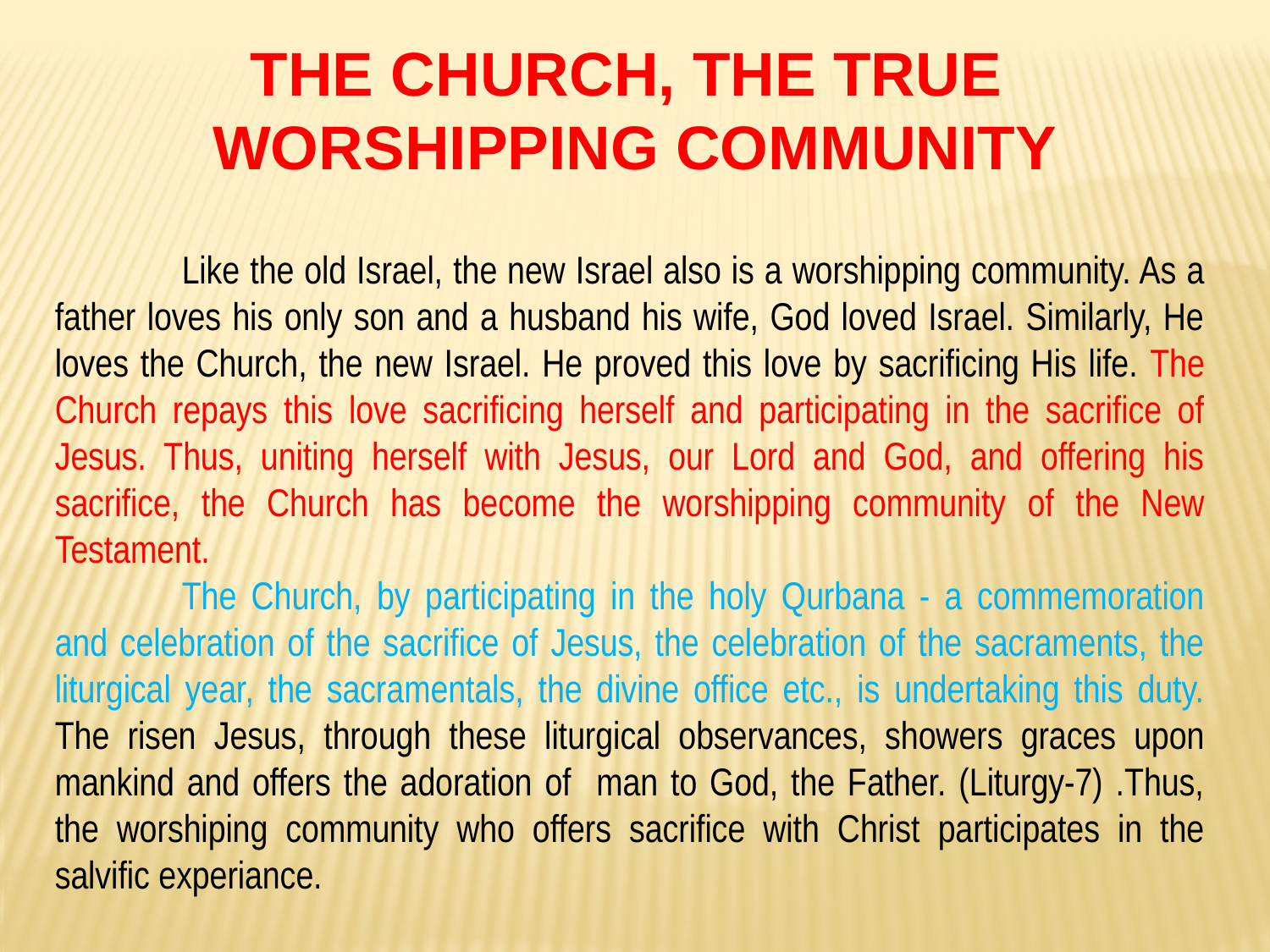

THE CHURCH, THE TRUE
WORSHIPPING COMMUNITY
	Like the old Israel, the new Israel also is a worshipping community. As a father loves his only son and a husband his wife, God loved Israel. Similarly, He loves the Church, the new Israel. He proved this love by sacrificing His life. The Church repays this love sacrificing herself and participating in the sacrifice of Jesus. Thus, uniting herself with Jesus, our Lord and God, and offering his sacrifice, the Church has become the worshipping community of the New Testament.
	The Church, by participating in the holy Qurbana - a commemoration and celebration of the sacrifice of Jesus, the celebration of the sacraments, the liturgical year, the sacramentals, the divine office etc., is undertaking this duty. The risen Jesus, through these liturgical observances, showers graces upon mankind and offers the adoration of  man to God, the Father. (Liturgy-7) .Thus, the worshiping community who offers sacrifice with Christ participates in the salvific experiance.